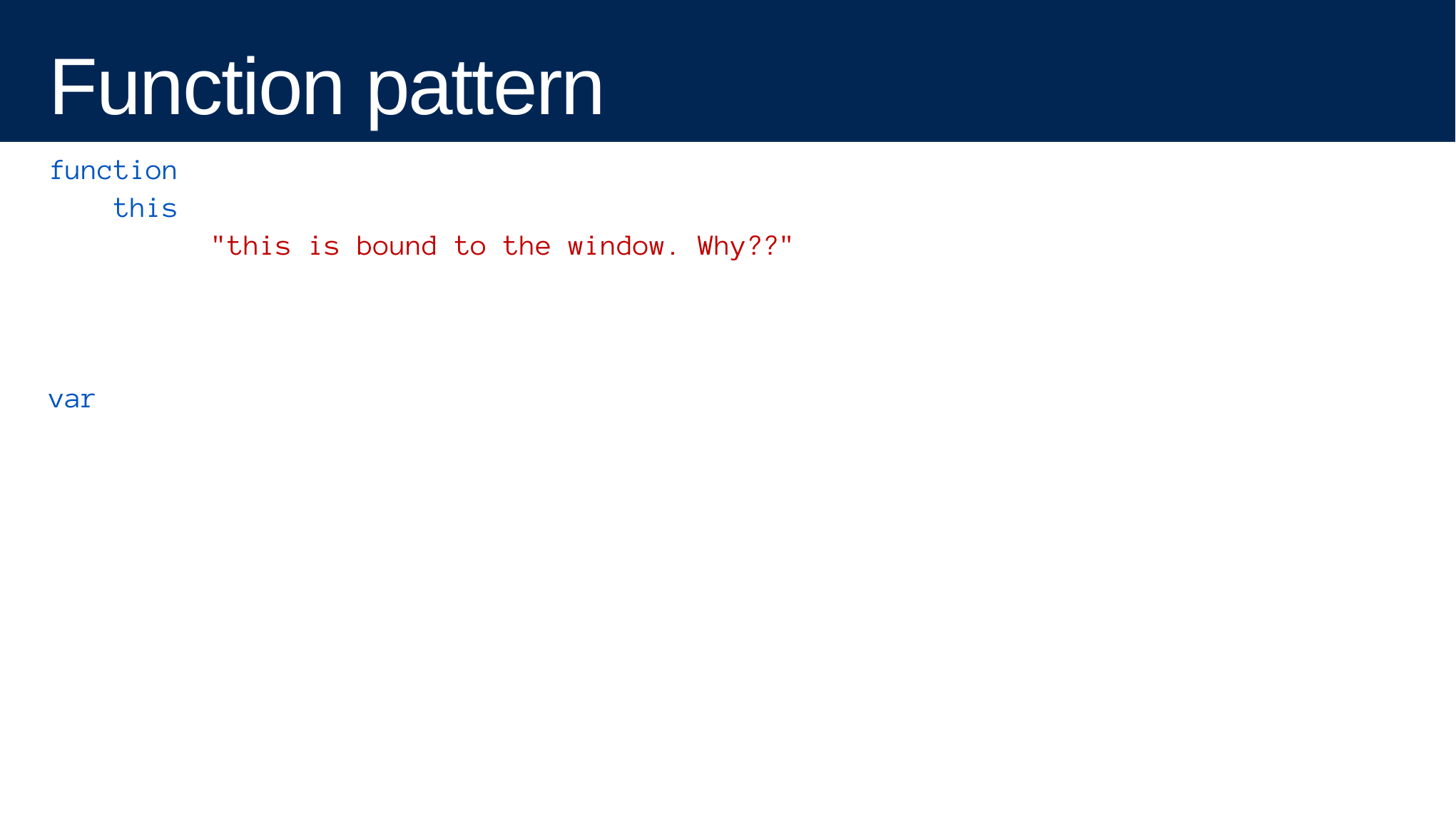

# Function pattern
function add(x, y) {
 if(this===window)
    alert("this is bound to the window. Why??");
  return x+y;
}

var sum = add(5, 6);